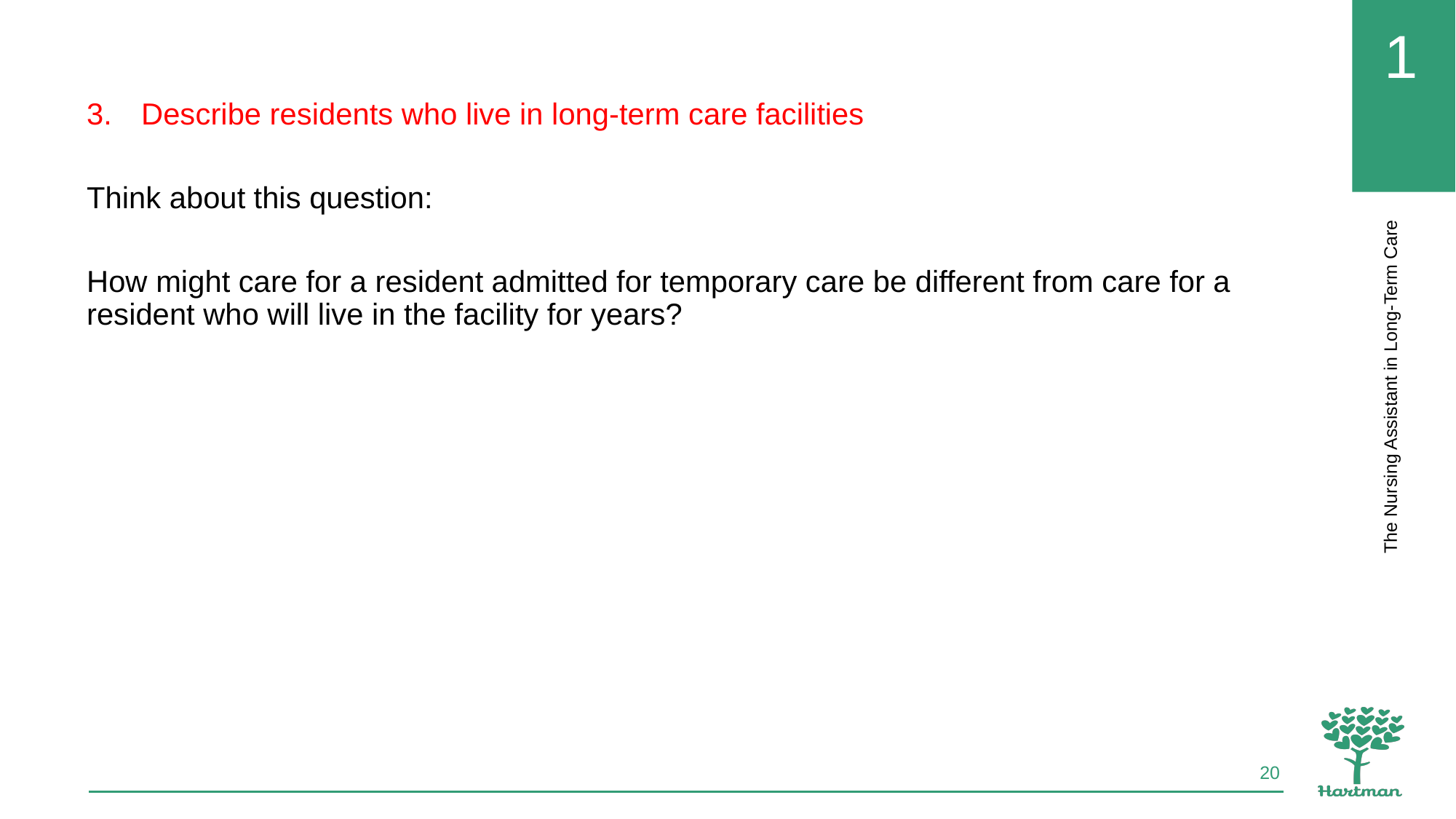

Describe residents who live in long-term care facilities

Think about this question:

How might care for a resident admitted for temporary care be different from care for a resident who will live in the facility for years?

20